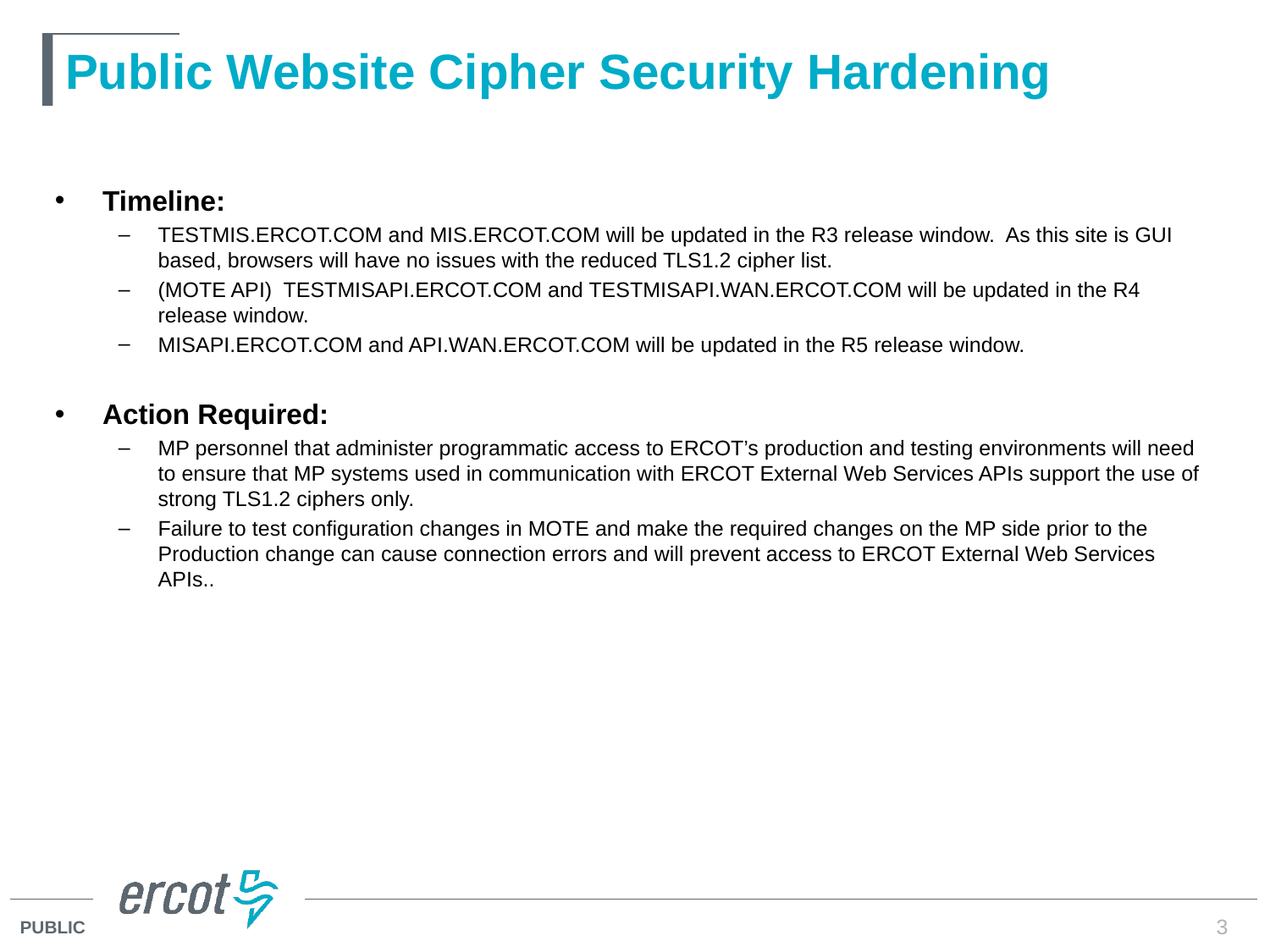

# Public Website Cipher Security Hardening

Timeline:
TESTMIS.ERCOT.COM and MIS.ERCOT.COM will be updated in the R3 release window.  As this site is GUI based, browsers will have no issues with the reduced TLS1.2 cipher list.
(MOTE API)  TESTMISAPI.ERCOT.COM and TESTMISAPI.WAN.ERCOT.COM will be updated in the R4 release window.
MISAPI.ERCOT.COM and API.WAN.ERCOT.COM will be updated in the R5 release window.

Action Required:
MP personnel that administer programmatic access to ERCOT’s production and testing environments will need to ensure that MP systems used in communication with ERCOT External Web Services APIs support the use of strong TLS1.2 ciphers only.
Failure to test configuration changes in MOTE and make the required changes on the MP side prior to the Production change can cause connection errors and will prevent access to ERCOT External Web Services APIs..

3